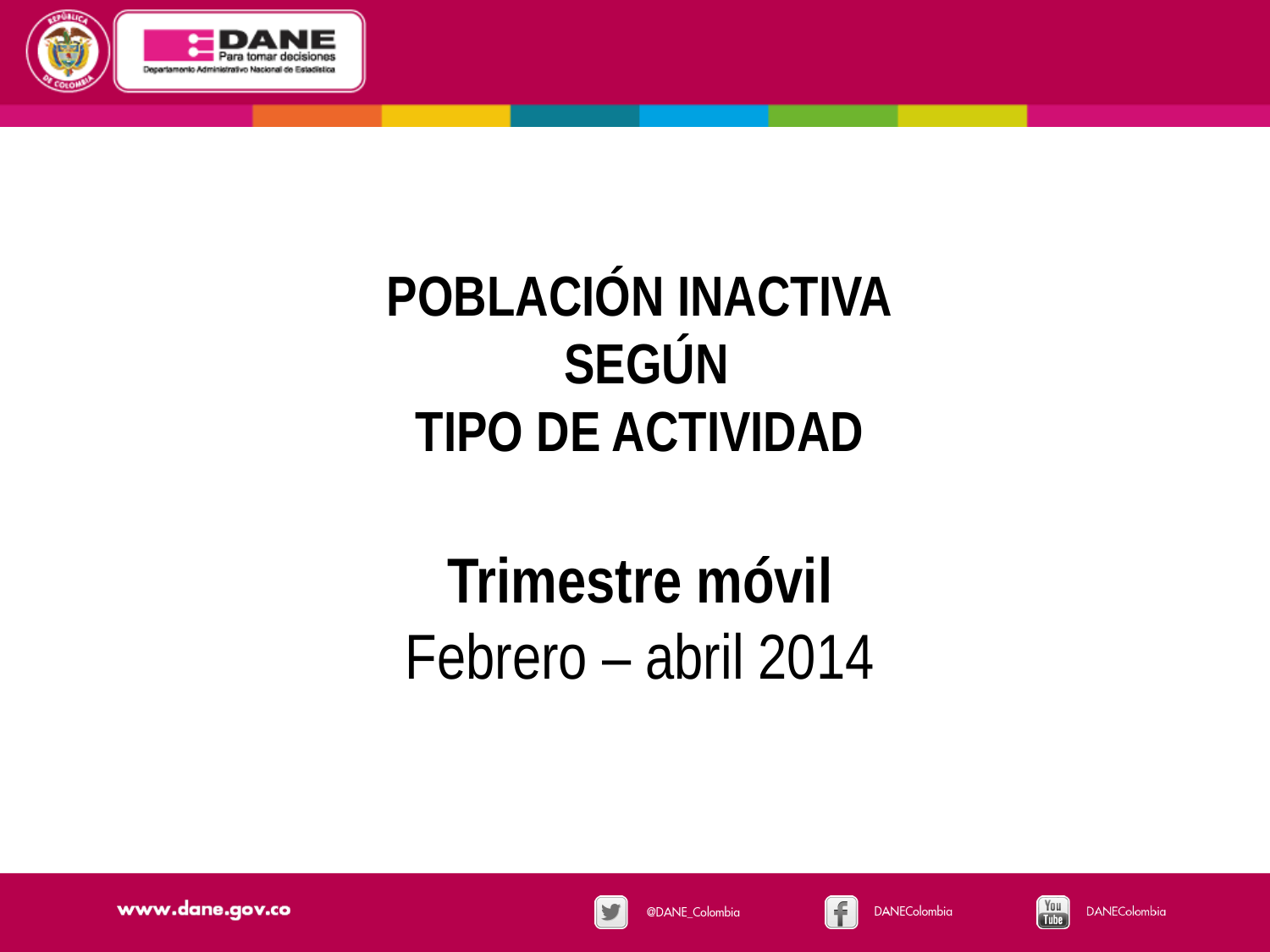

POBLACIÓN INACTIVA
 SEGÚN
TIPO DE ACTIVIDAD

Trimestre móvil
Febrero – abril 2014